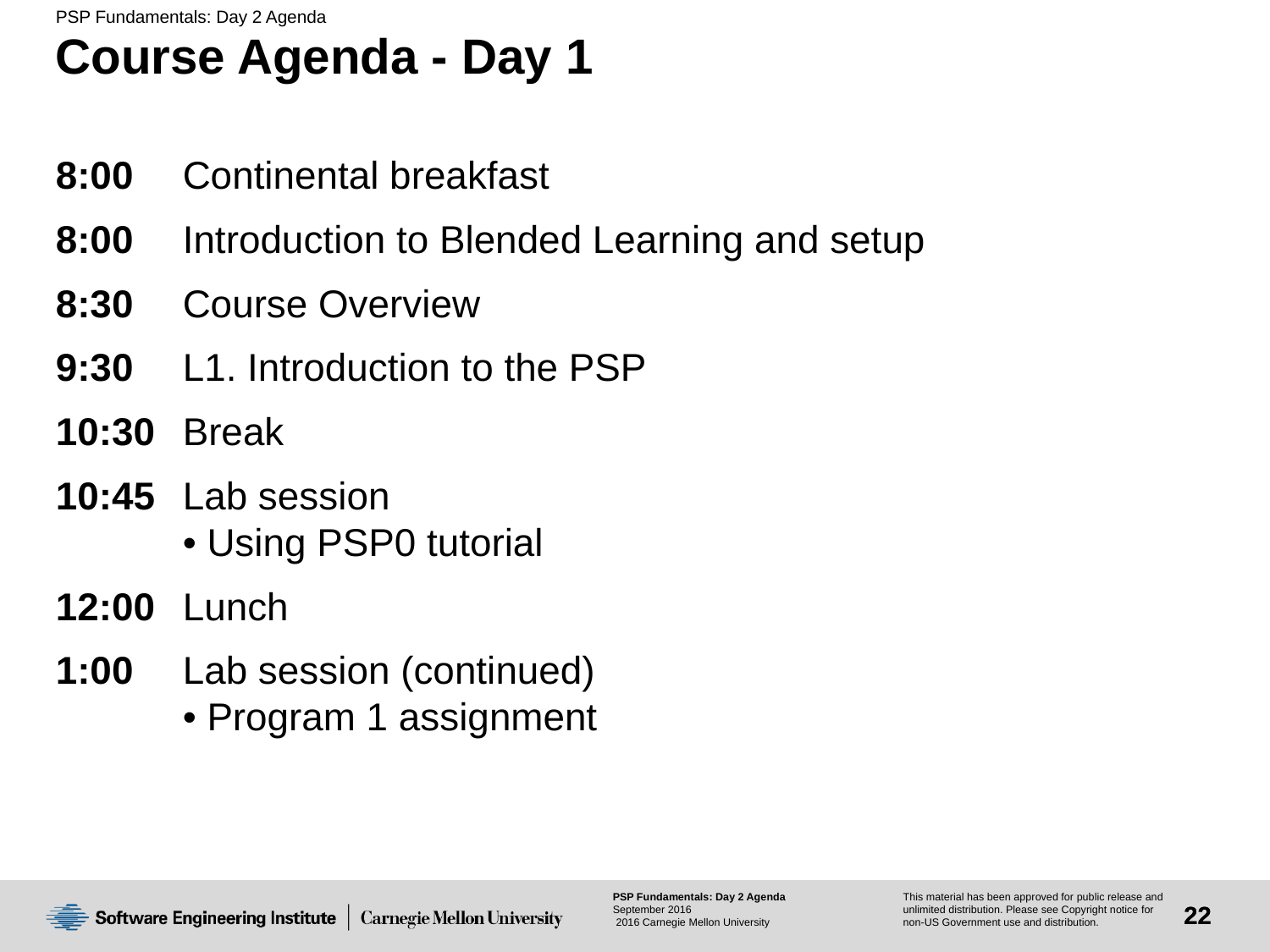

# Course Agenda - Day 1
8:00	Continental breakfast
8:00	Introduction to Blended Learning and setup
8:30	Course Overview
9:30	L1. Introduction to the PSP
10:30	Break
10:45	Lab session
	• Using PSP0 tutorial
12:00	Lunch
1:00	Lab session (continued)
	• Program 1 assignment